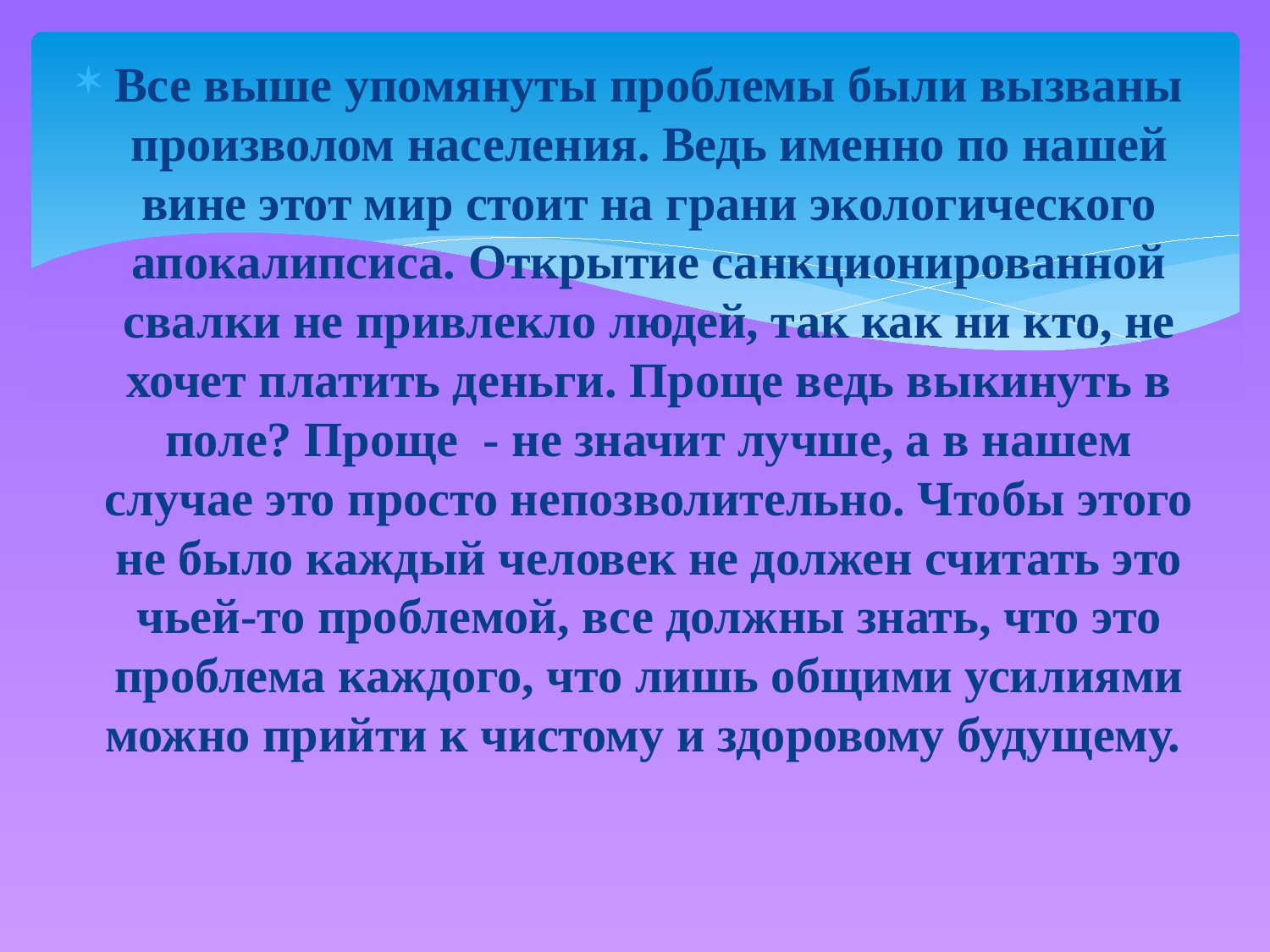

Все выше упомянуты проблемы были вызваны произволом населения. Ведь именно по нашей вине этот мир стоит на грани экологического апокалипсиса. Открытие санкционированной свалки не привлекло людей, так как ни кто, не хочет платить деньги. Проще ведь выкинуть в поле? Проще  - не значит лучше, а в нашем случае это просто непозволительно. Чтобы этого не было каждый человек не должен считать это чьей-то проблемой, все должны знать, что это проблема каждого, что лишь общими усилиями можно прийти к чистому и здоровому будущему.